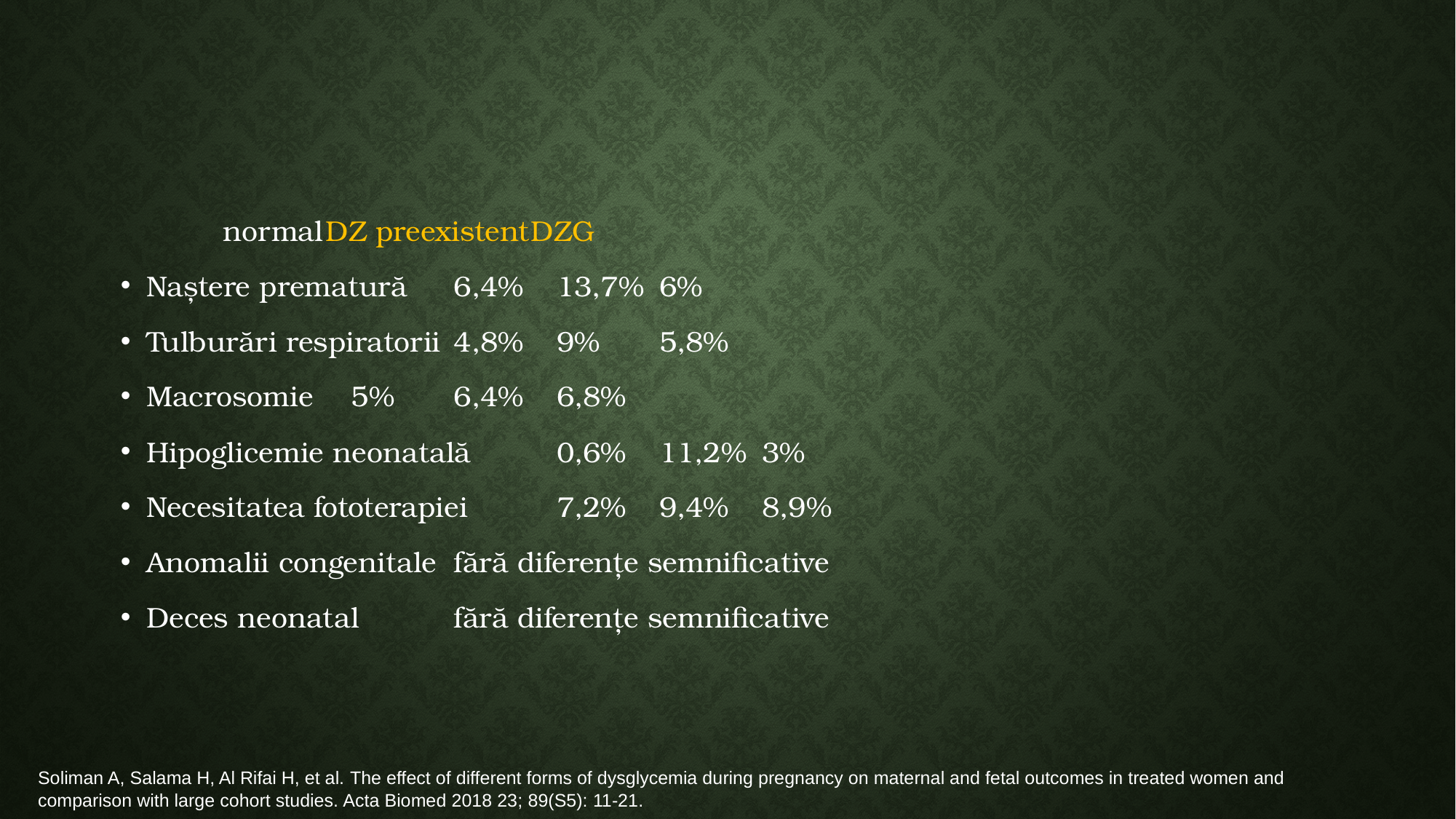

normal			DZ preexistent		DZG
Naștere prematură		6,4%			13,7%			6%
Tulburări respiratorii	4,8%			9%			5,8%
Macrosomie			5%			6,4%			6,8%
Hipoglicemie neonatală	0,6%			11,2%			3%
Necesitatea fototerapiei	7,2%			9,4%			8,9%
Anomalii congenitale			fără diferențe semnificative
Deces neonatal				fără diferențe semnificative

Soliman A, Salama H, Al Rifai H, et al. The effect of different forms of dysglycemia during pregnancy on maternal and fetal outcomes in treated women and comparison with large cohort studies. Acta Biomed 2018 23; 89(S5): 11-21.